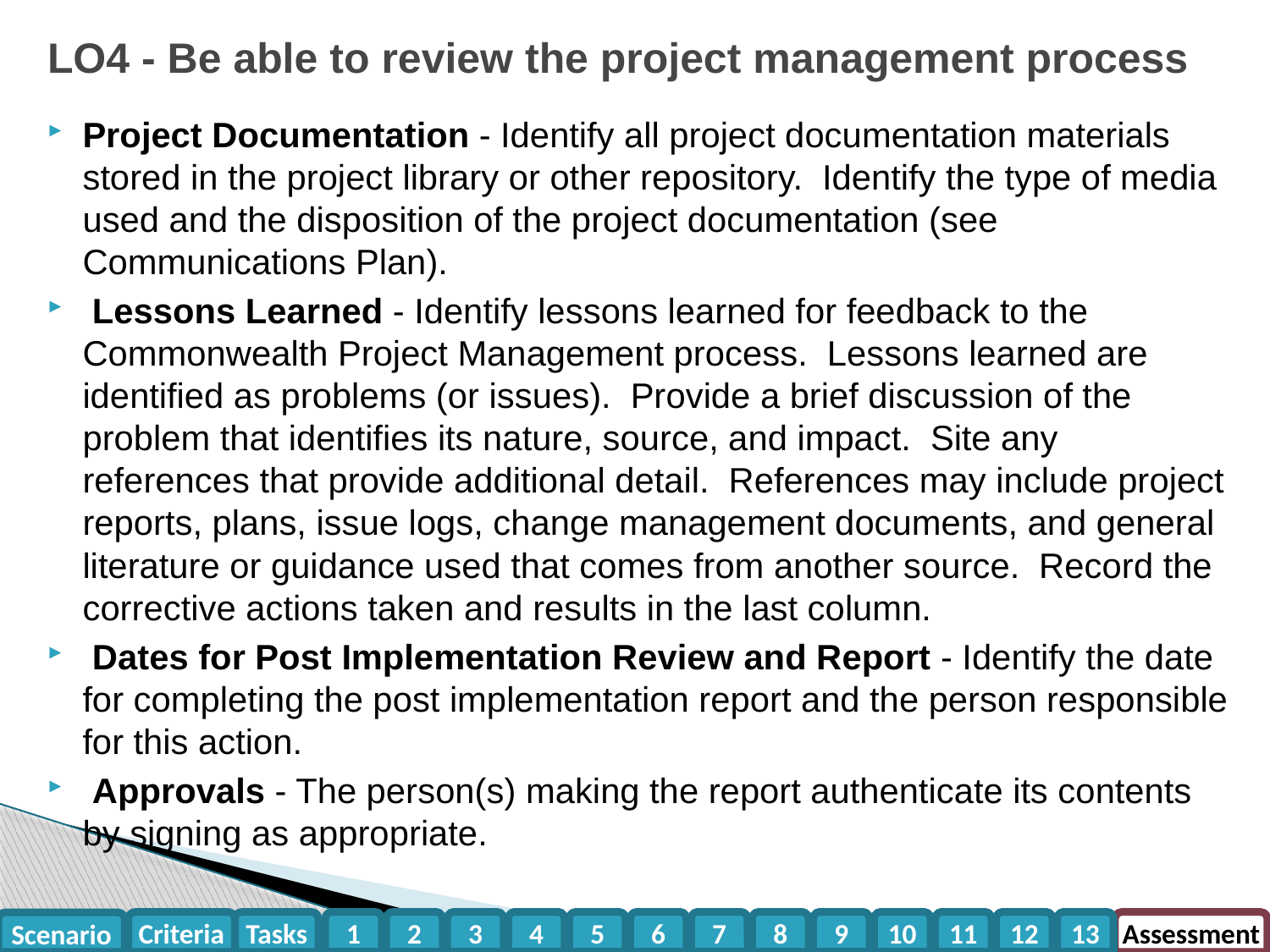

# LO4 - Be able to review the project management process
Project Documentation - Identify all project documentation materials stored in the project library or other repository.  Identify the type of media used and the disposition of the project documentation (see Communications Plan).
 Lessons Learned - Identify lessons learned for feedback to the Commonwealth Project Management process.  Lessons learned are identified as problems (or issues).  Provide a brief discussion of the problem that identifies its nature, source, and impact.  Site any references that provide additional detail.  References may include project reports, plans, issue logs, change management documents, and general literature or guidance used that comes from another source.  Record the corrective actions taken and results in the last column.
 Dates for Post Implementation Review and Report - Identify the date for completing the post implementation report and the person responsible for this action.
 Approvals - The person(s) making the report authenticate its contents by signing as appropriate.